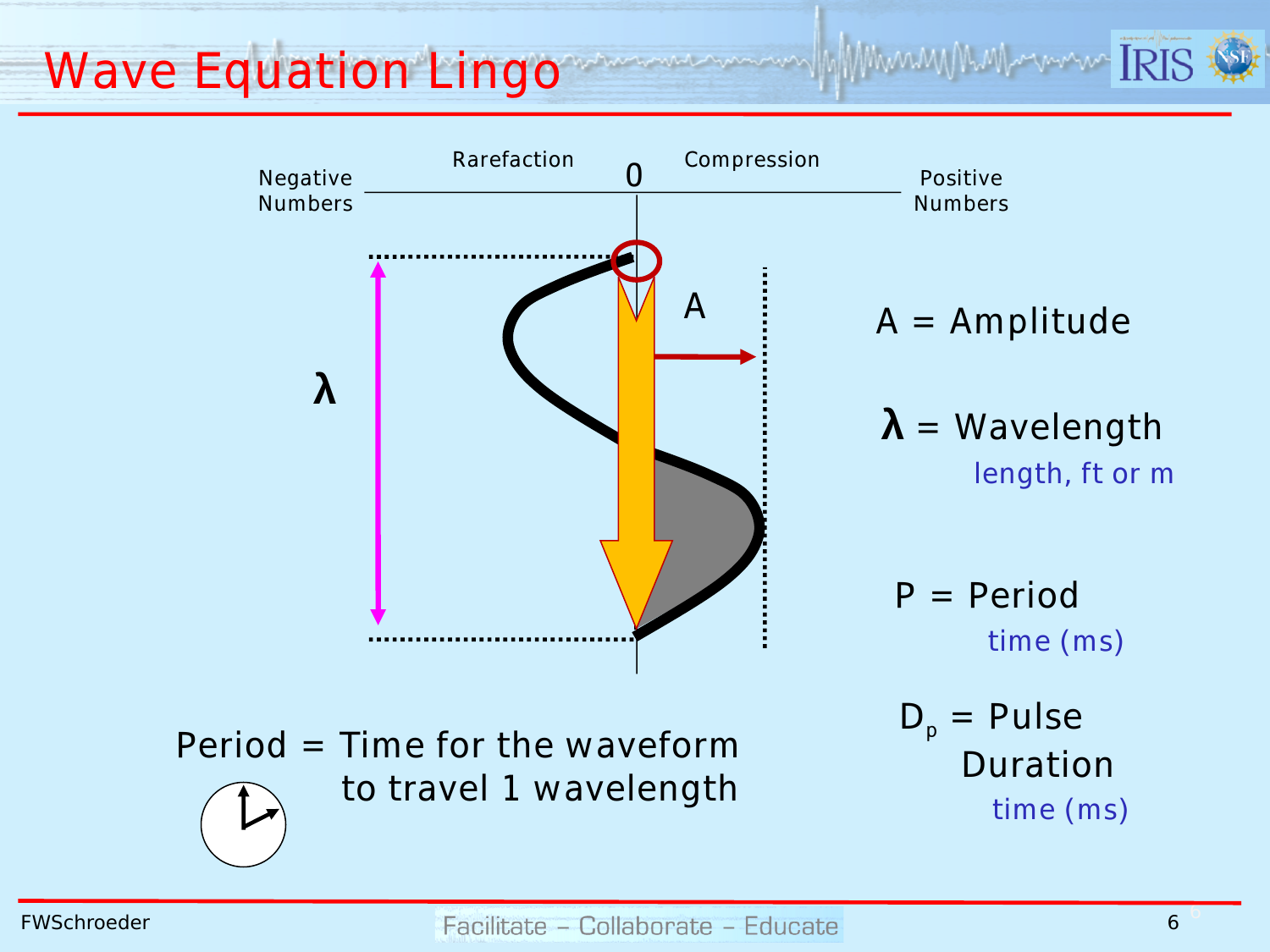

# Wave Equation Lingo
Rarefaction
Compression

0
Negative
Numbers
Positive
Numbers

P = Period
         time (ms)

λ
λ = Wavelength
         length, ft or m

A
A = Amplitude

  Dp = Pulse
        Duration
           time (ms)
Period = Time for the waveform
                to travel 1 wavelength